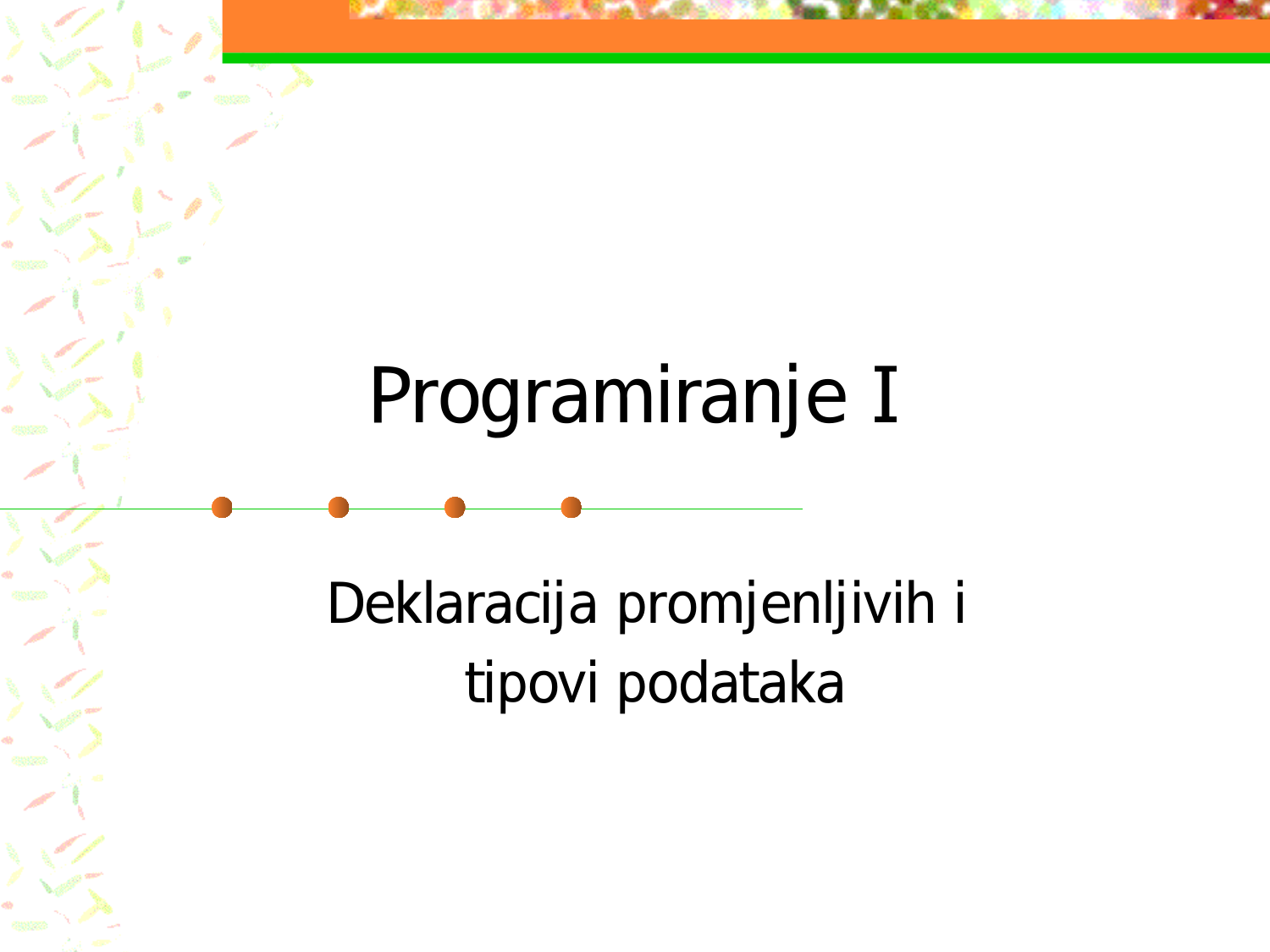

# Programiranje I
Deklaracija promjenljivih i
tipovi podataka